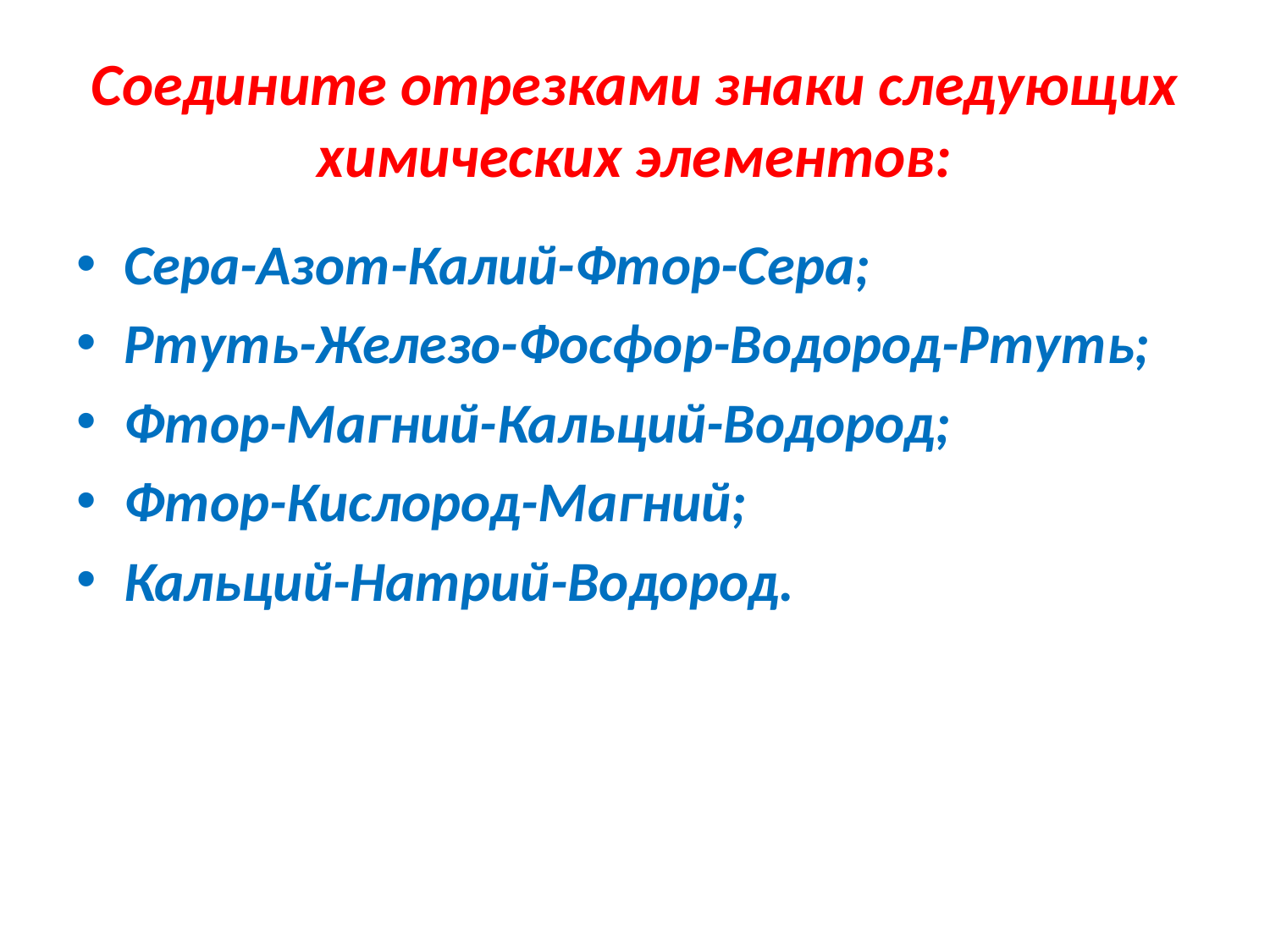

# Соедините отрезками знаки следующих химических элементов:
Сера-Азот-Калий-Фтор-Сера;
Ртуть-Железо-Фосфор-Водород-Ртуть;
Фтор-Магний-Кальций-Водород;
Фтор-Кислород-Магний;
Кальций-Натрий-Водород.